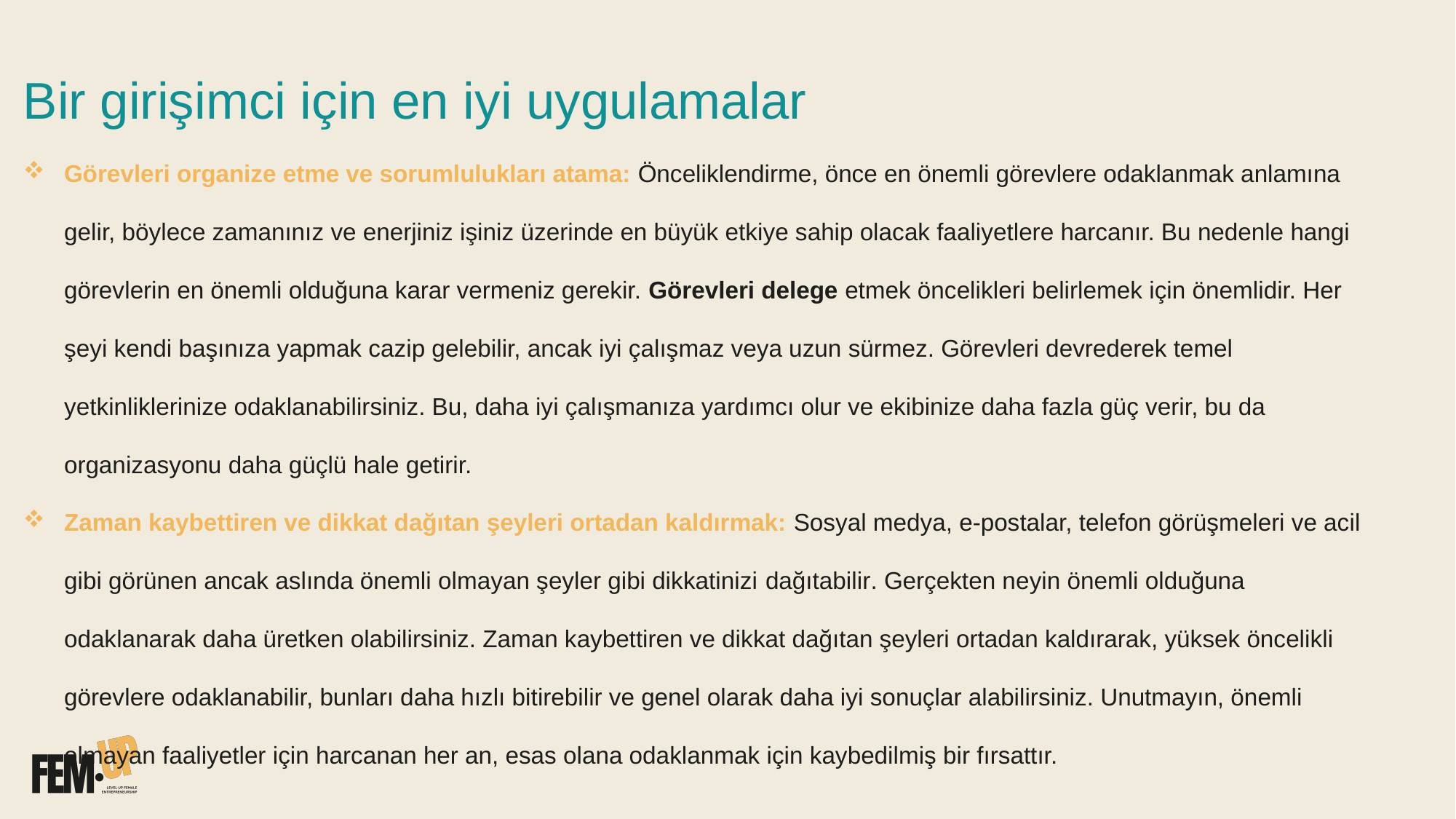

Bir girişimci için en iyi uygulamalar
Görevleri organize etme ve sorumlulukları atama: Önceliklendirme, önce en önemli görevlere odaklanmak anlamına gelir, böylece zamanınız ve enerjiniz işiniz üzerinde en büyük etkiye sahip olacak faaliyetlere harcanır. Bu nedenle hangi görevlerin en önemli olduğuna karar vermeniz gerekir. Görevleri delege etmek öncelikleri belirlemek için önemlidir. Her şeyi kendi başınıza yapmak cazip gelebilir, ancak iyi çalışmaz veya uzun sürmez. Görevleri devrederek temel yetkinliklerinize odaklanabilirsiniz. Bu, daha iyi çalışmanıza yardımcı olur ve ekibinize daha fazla güç verir, bu da organizasyonu daha güçlü hale getirir.
Zaman kaybettiren ve dikkat dağıtan şeyleri ortadan kaldırmak: Sosyal medya, e-postalar, telefon görüşmeleri ve acil gibi görünen ancak aslında önemli olmayan şeyler gibi dikkatinizi dağıtabilir. Gerçekten neyin önemli olduğuna odaklanarak daha üretken olabilirsiniz. Zaman kaybettiren ve dikkat dağıtan şeyleri ortadan kaldırarak, yüksek öncelikli görevlere odaklanabilir, bunları daha hızlı bitirebilir ve genel olarak daha iyi sonuçlar alabilirsiniz. Unutmayın, önemli olmayan faaliyetler için harcanan her an, esas olana odaklanmak için kaybedilmiş bir fırsattır.